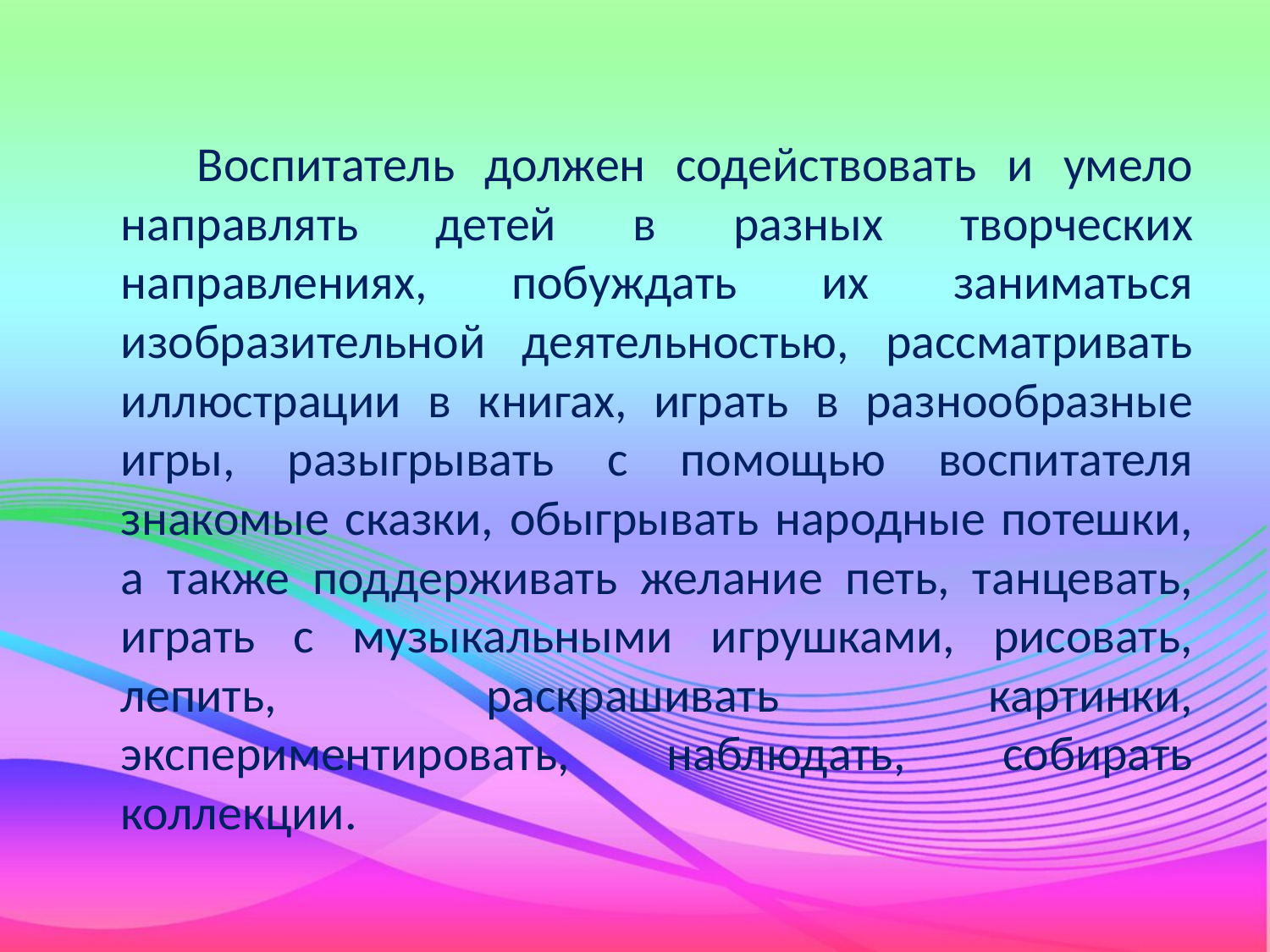

Воспитатель должен содействовать и умело направлять детей в разных творческих направлениях, побуждать их заниматься изобразительной деятельностью, рассматривать иллюстрации в книгах, играть в разнообразные игры, разыгрывать с помощью воспитателя знакомые сказки, обыгрывать народные потешки, а также поддерживать желание петь, танцевать, играть с музыкальными игрушками, рисовать, лепить, раскрашивать картинки, экспериментировать, наблюдать, собирать коллекции.